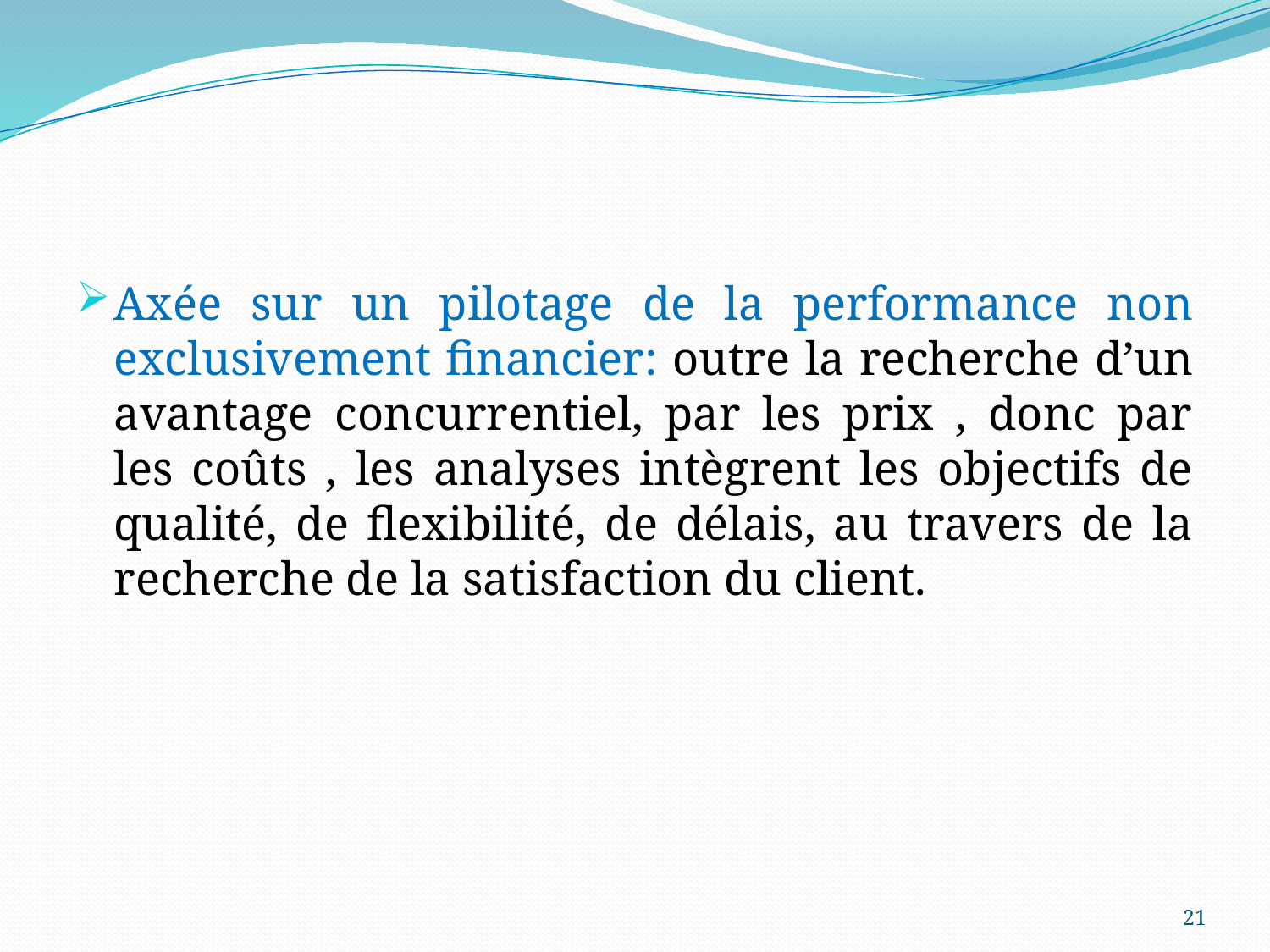

#
Axée sur un pilotage de la performance non exclusivement financier: outre la recherche d’un avantage concurrentiel, par les prix , donc par les coûts , les analyses intègrent les objectifs de qualité, de flexibilité, de délais, au travers de la recherche de la satisfaction du client.
21